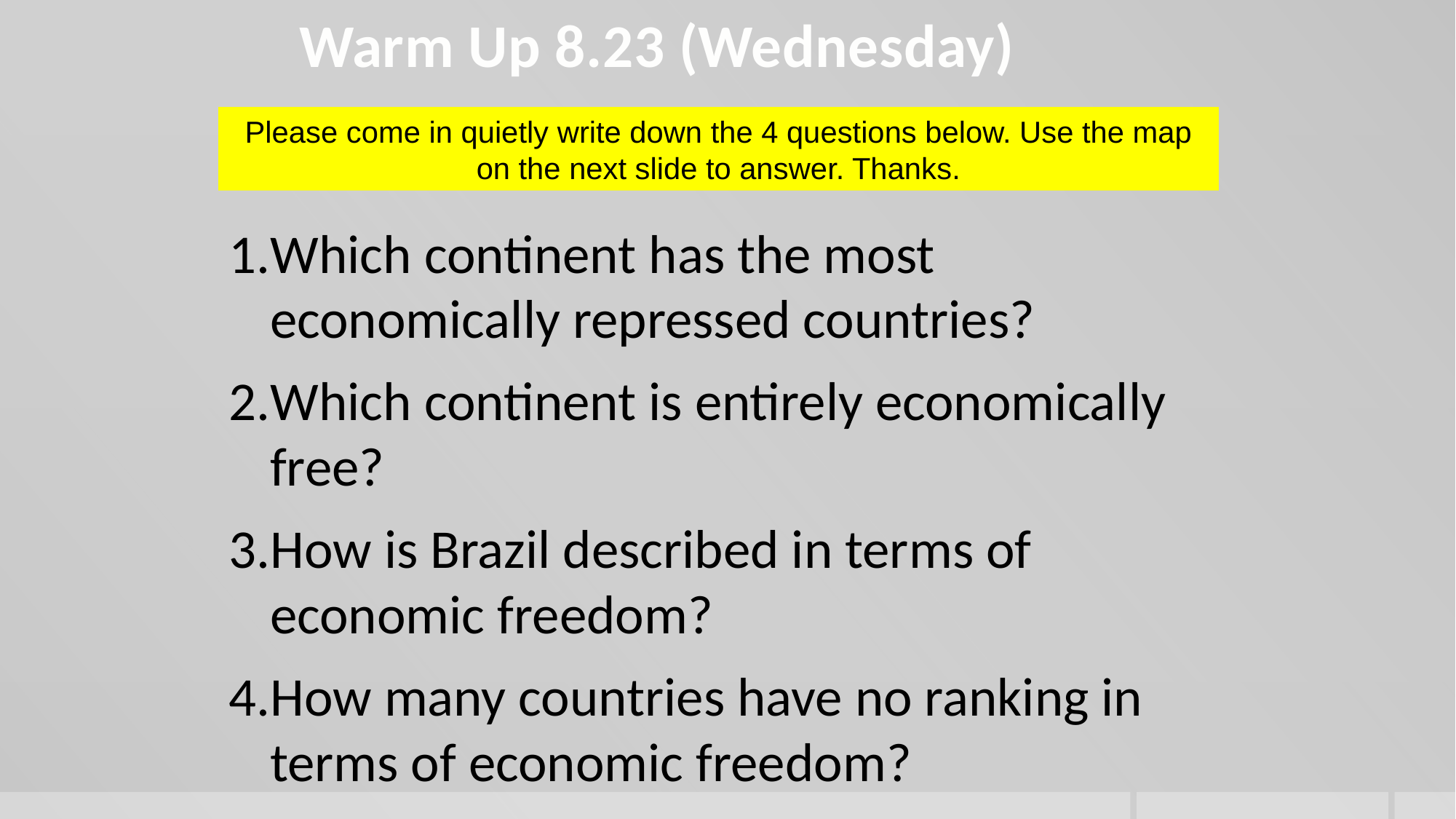

Warm Up 8.23 (Wednesday)
Please come in quietly write down the 4 questions below. Use the map on the next slide to answer. Thanks.
Which continent has the most economically repressed countries?
Which continent is entirely economically free?
How is Brazil described in terms of economic freedom?
How many countries have no ranking in terms of economic freedom?